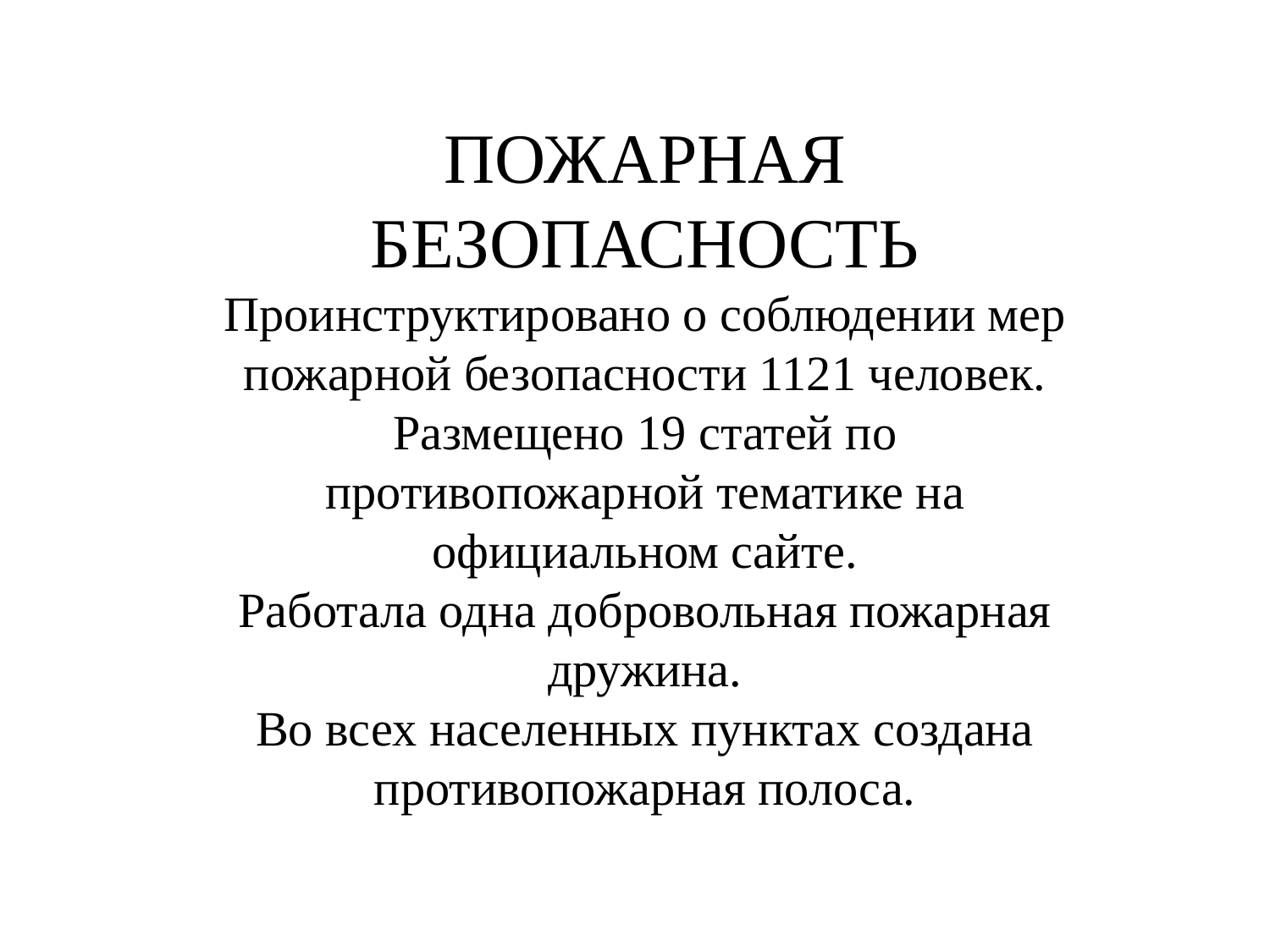

ПОЖАРНАЯ БЕЗОПАСНОСТЬ
Проинструктировано о соблюдении мер пожарной безопасности 1121 человек.
Размещено 19 статей по противопожарной тематике на официальном сайте.
Работала одна добровольная пожарная дружина.
Во всех населенных пунктах создана противопожарная полоса.